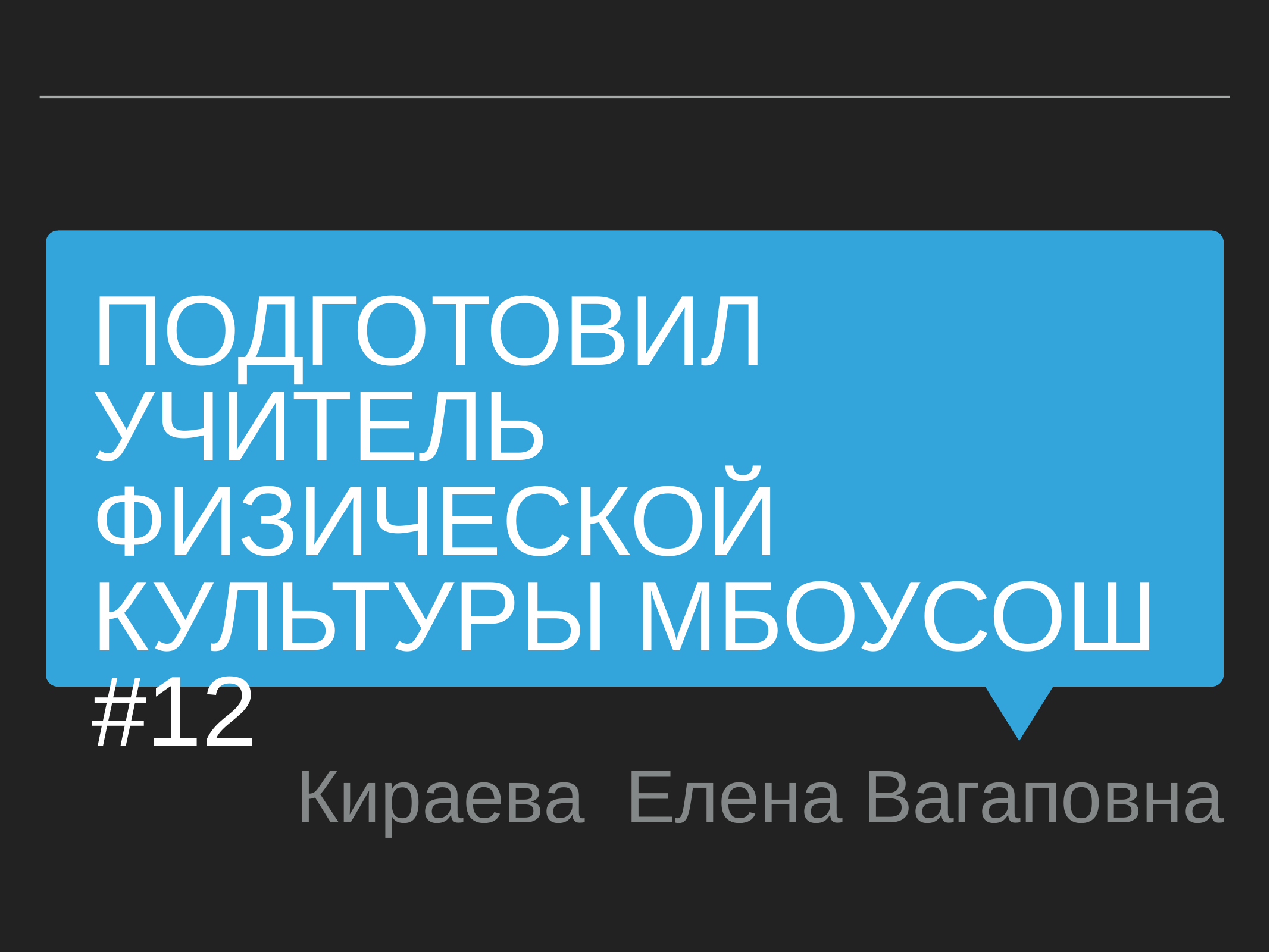

Подготовил учитель физической культуры мбоусош #12
Кираева  Елена Вагаповна